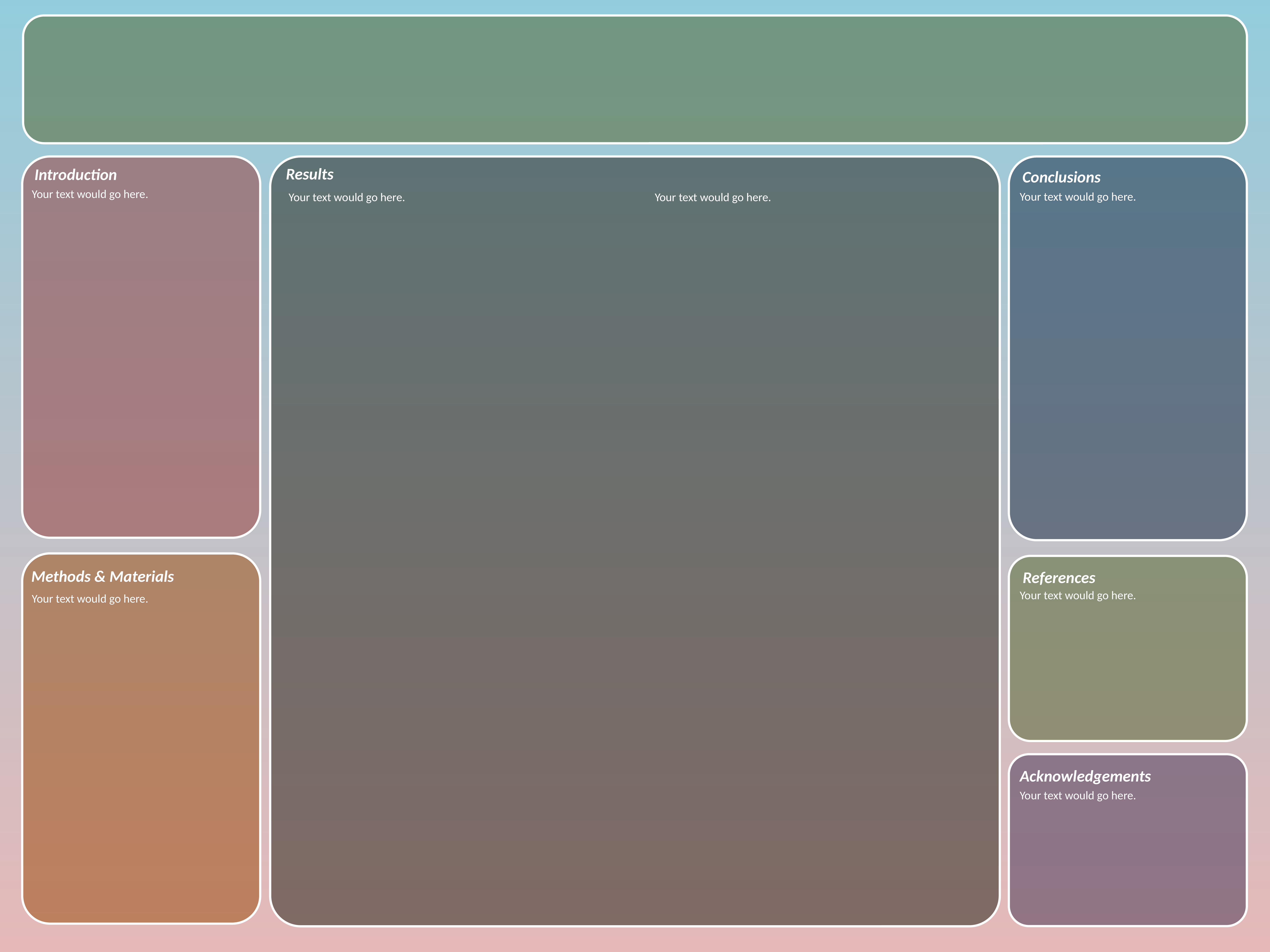

Results
Introduction
Conclusions
Your text would go here.
Your text would go here.
Your text would go here.
Your text would go here.

Methods & Materials
References
Your text would go here.
Your text would go here.

Acknowledgements
Your text would go here.